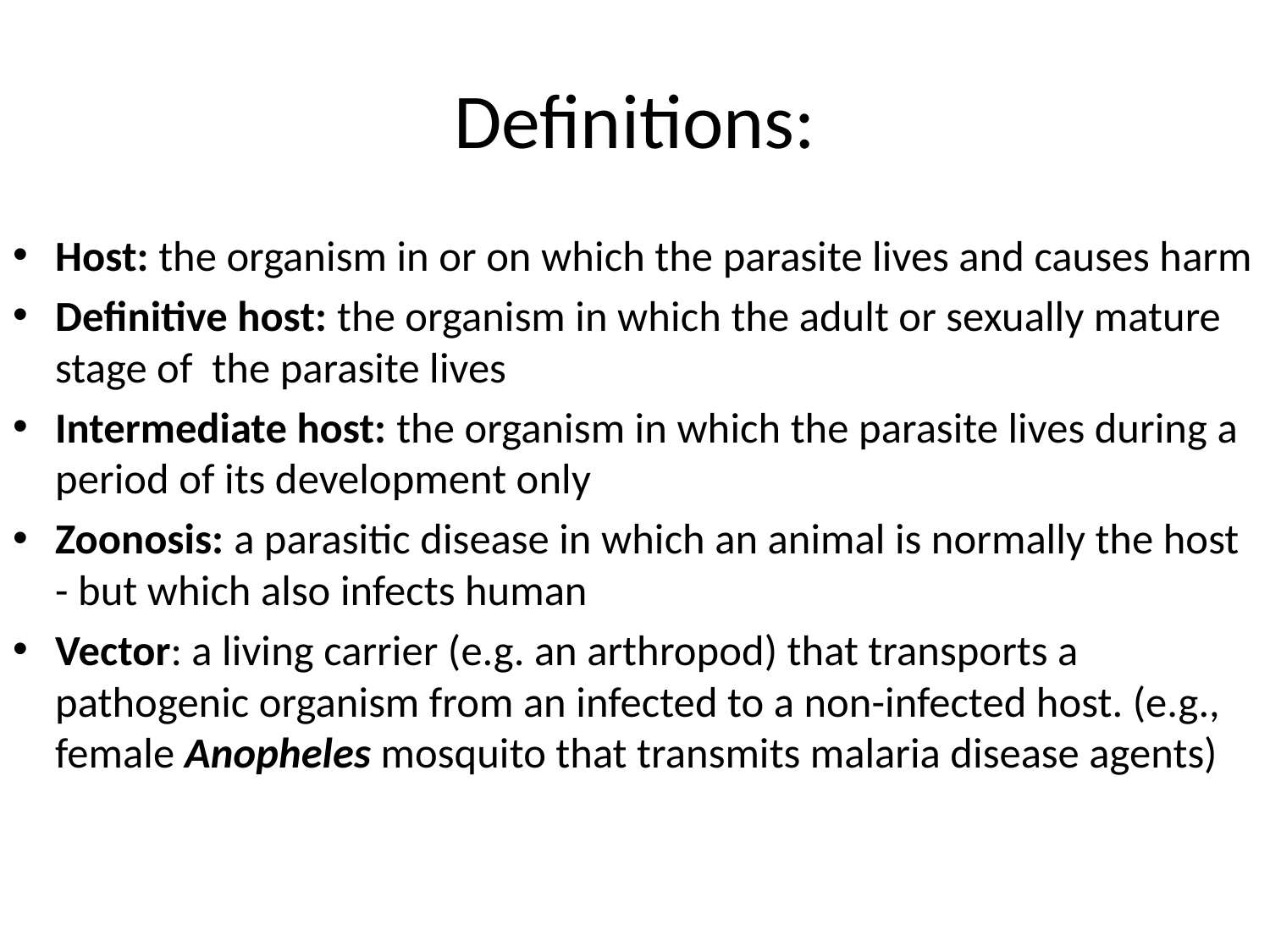

# Definitions:
Host: the organism in or on which the parasite lives and causes harm
Definitive host: the organism in which the adult or sexually mature stage of  the parasite lives
Intermediate host: the organism in which the parasite lives during a period of its development only
Zoonosis: a parasitic disease in which an animal is normally the host - but which also infects human
Vector: a living carrier (e.g. an arthropod) that transports a pathogenic organism from an infected to a non-infected host. (e.g., female Anopheles mosquito that transmits malaria disease agents)